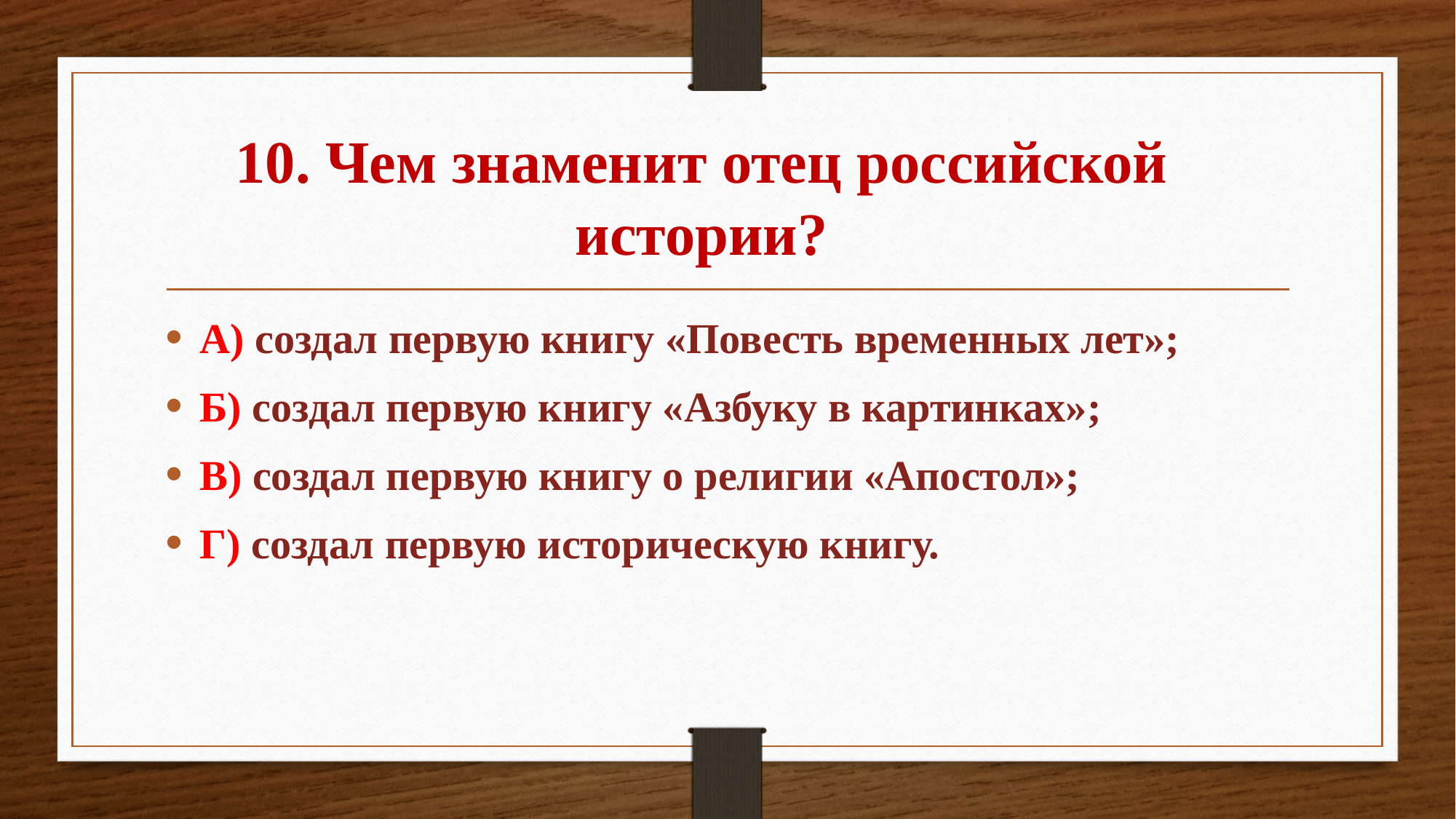

# 10. Чем знаменит отец российской истории?
А) создал первую книгу «Повесть временных лет»;
Б) создал первую книгу «Азбуку в картинках»;
В) создал первую книгу о религии «Апостол»;
Г) создал первую историческую книгу.